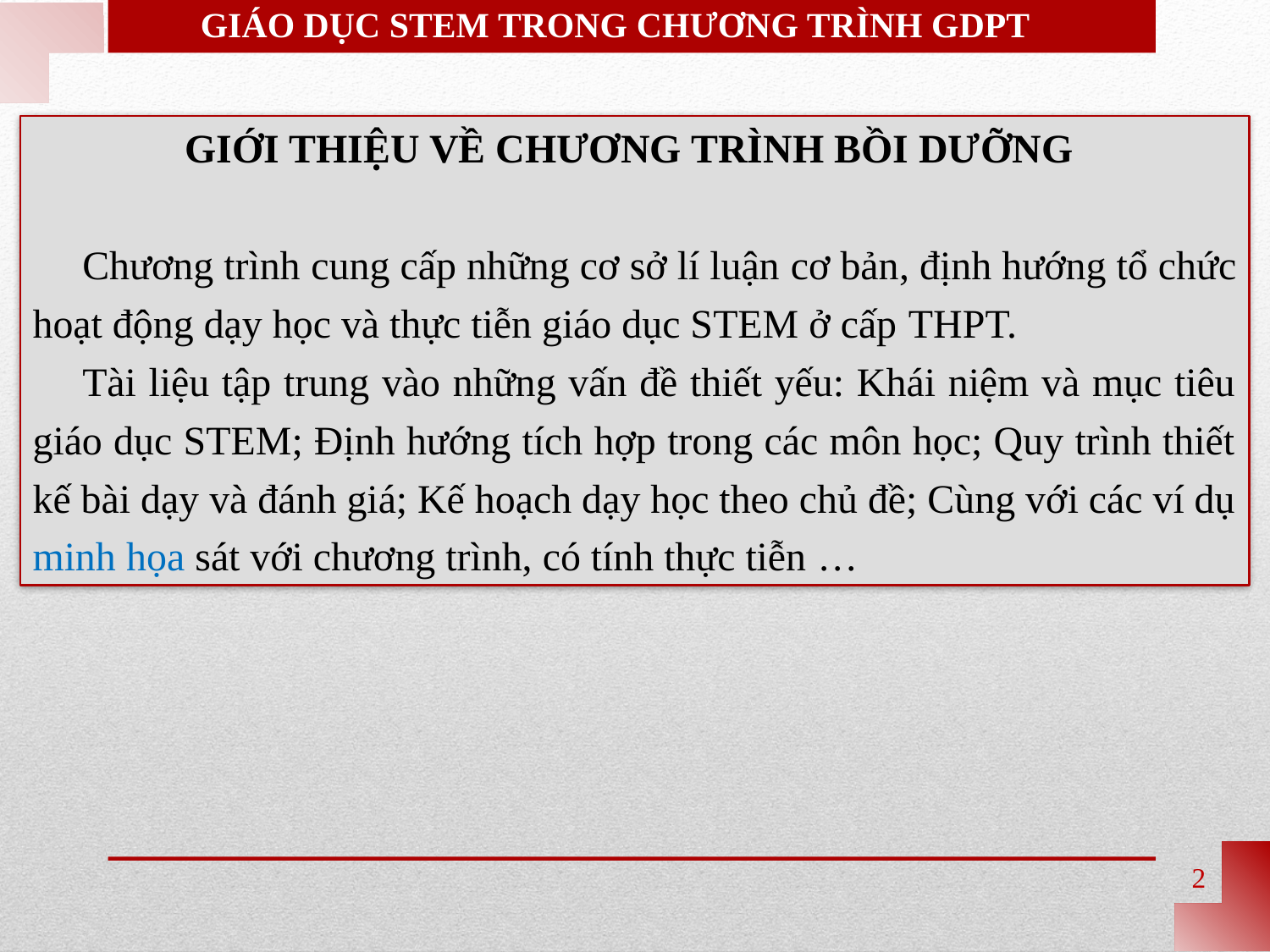

GIÁO DỤC STEM TRONG CHƯƠNG TRÌNH GDPT

GIỚI THIỆU VỀ CHƯƠNG TRÌNH BỒI DƯỠNG

	Chương trình cung cấp những cơ sở lí luận cơ bản, định hướng tổ chức hoạt động dạy học và thực tiễn giáo dục STEM ở cấp THPT.
	Tài liệu tập trung vào những vấn đề thiết yếu: Khái niệm và mục tiêu giáo dục STEM; Định hướng tích hợp trong các môn học; Quy trình thiết kế bài dạy và đánh giá; Kế hoạch dạy học theo chủ đề; Cùng với các ví dụ minh họa sát với chương trình, có tính thực tiễn …

2